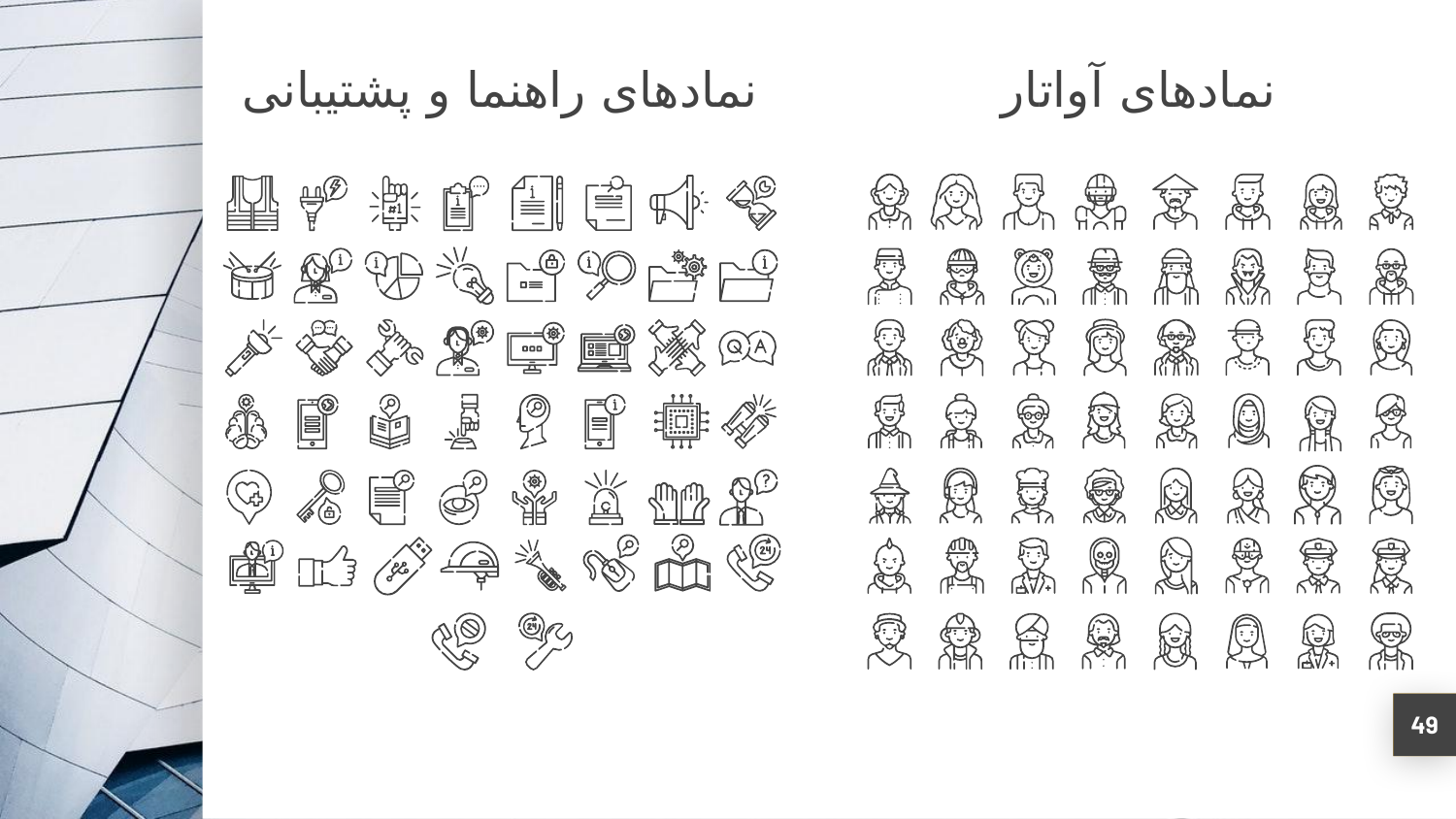

نمادهای راهنما و پشتیبانی
نمادهای آواتار

49